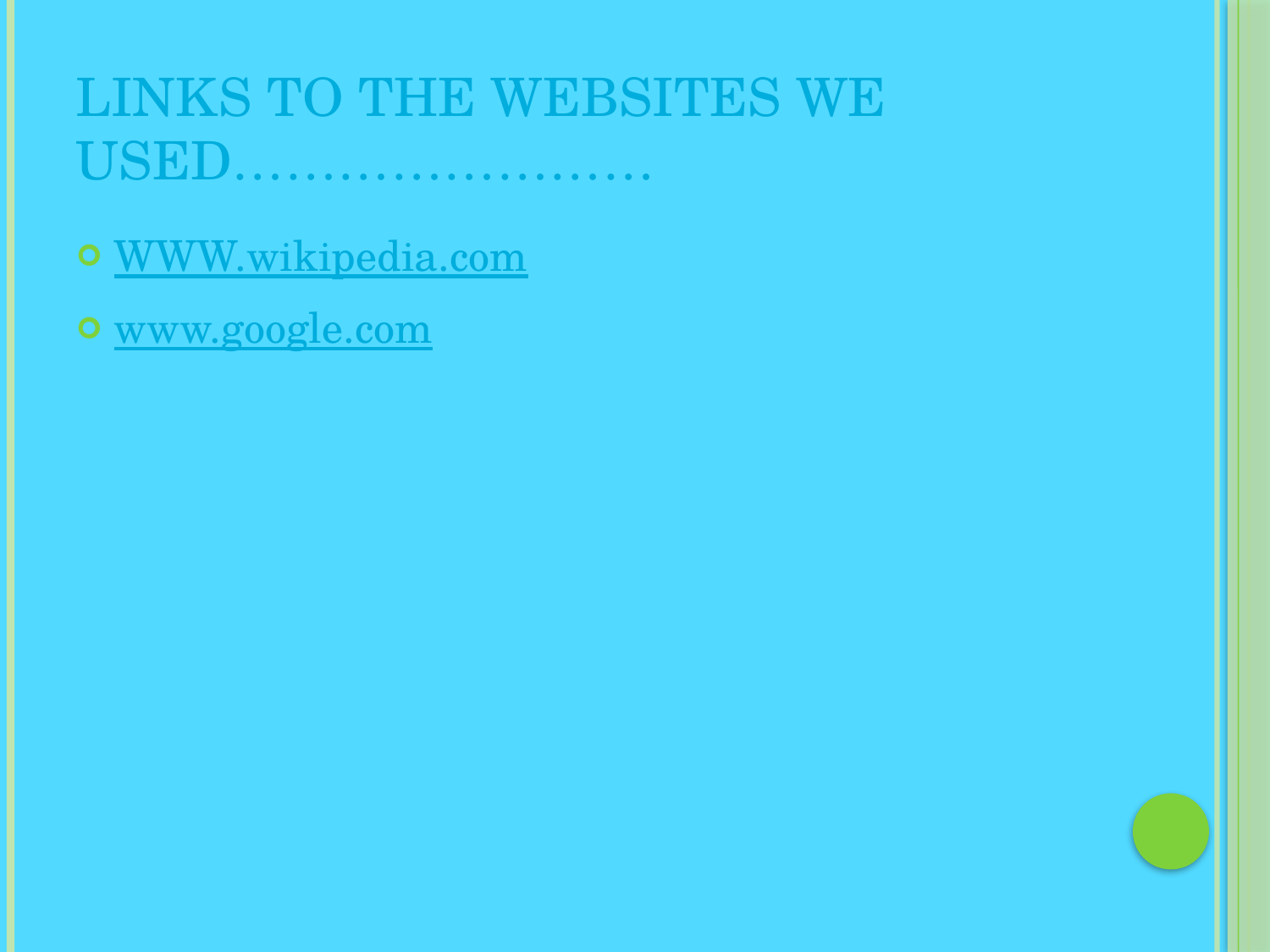

# Links to the websites we used……………………
WWW.wikipedia.com
www.google.com